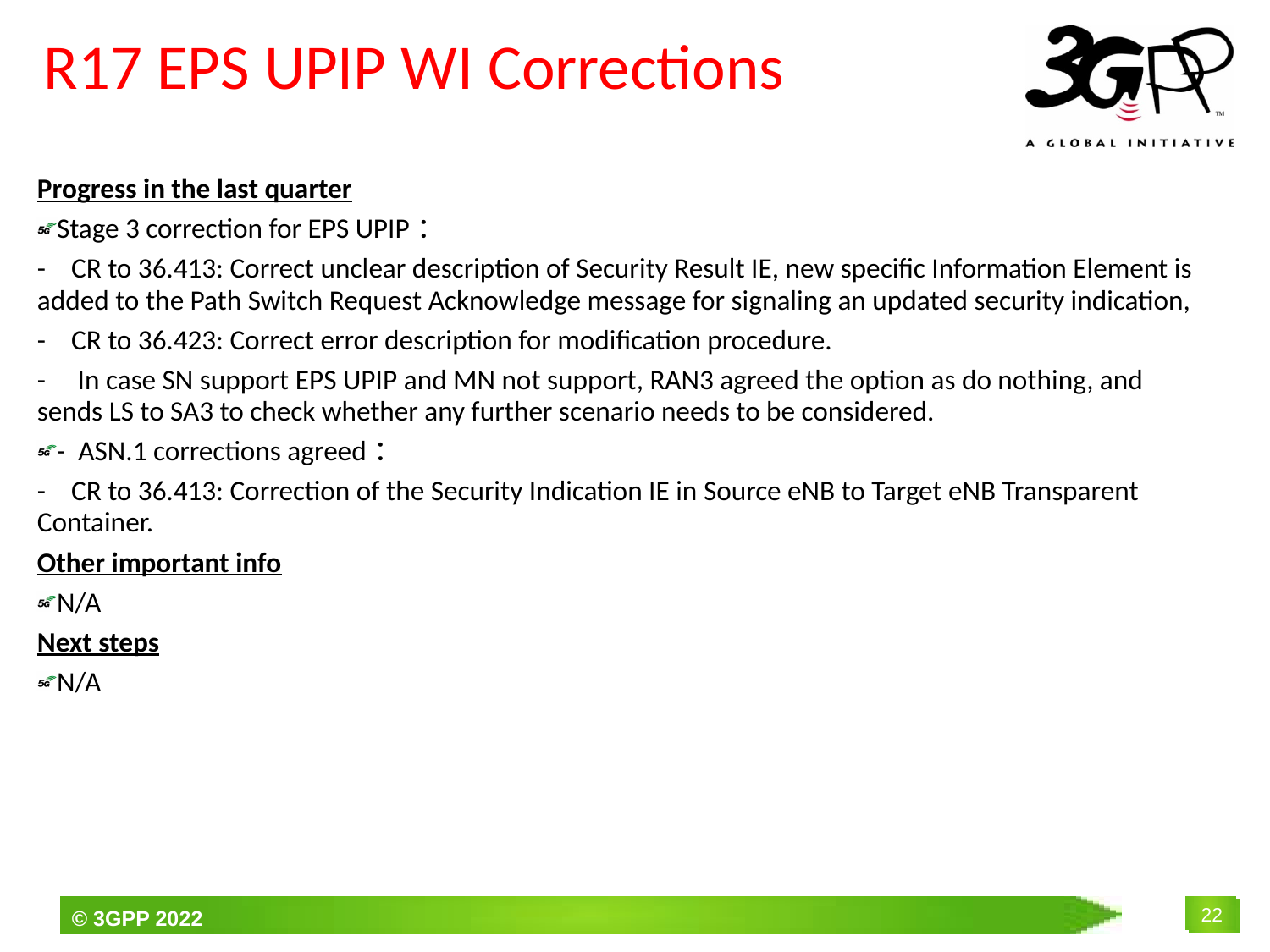

# R17 EPS UPIP WI Corrections
Progress in the last quarter
Stage 3 correction for EPS UPIP：
-    CR to 36.413: Correct unclear description of Security Result IE, new specific Information Element is added to the Path Switch Request Acknowledge message for signaling an updated security indication,
-    CR to 36.423: Correct error description for modification procedure.
-     In case SN support EPS UPIP and MN not support, RAN3 agreed the option as do nothing, and sends LS to SA3 to check whether any further scenario needs to be considered.
-  ASN.1 corrections agreed：
-    CR to 36.413: Correction of the Security Indication IE in Source eNB to Target eNB Transparent Container.
Other important info
N/A
Next steps
N/A
22